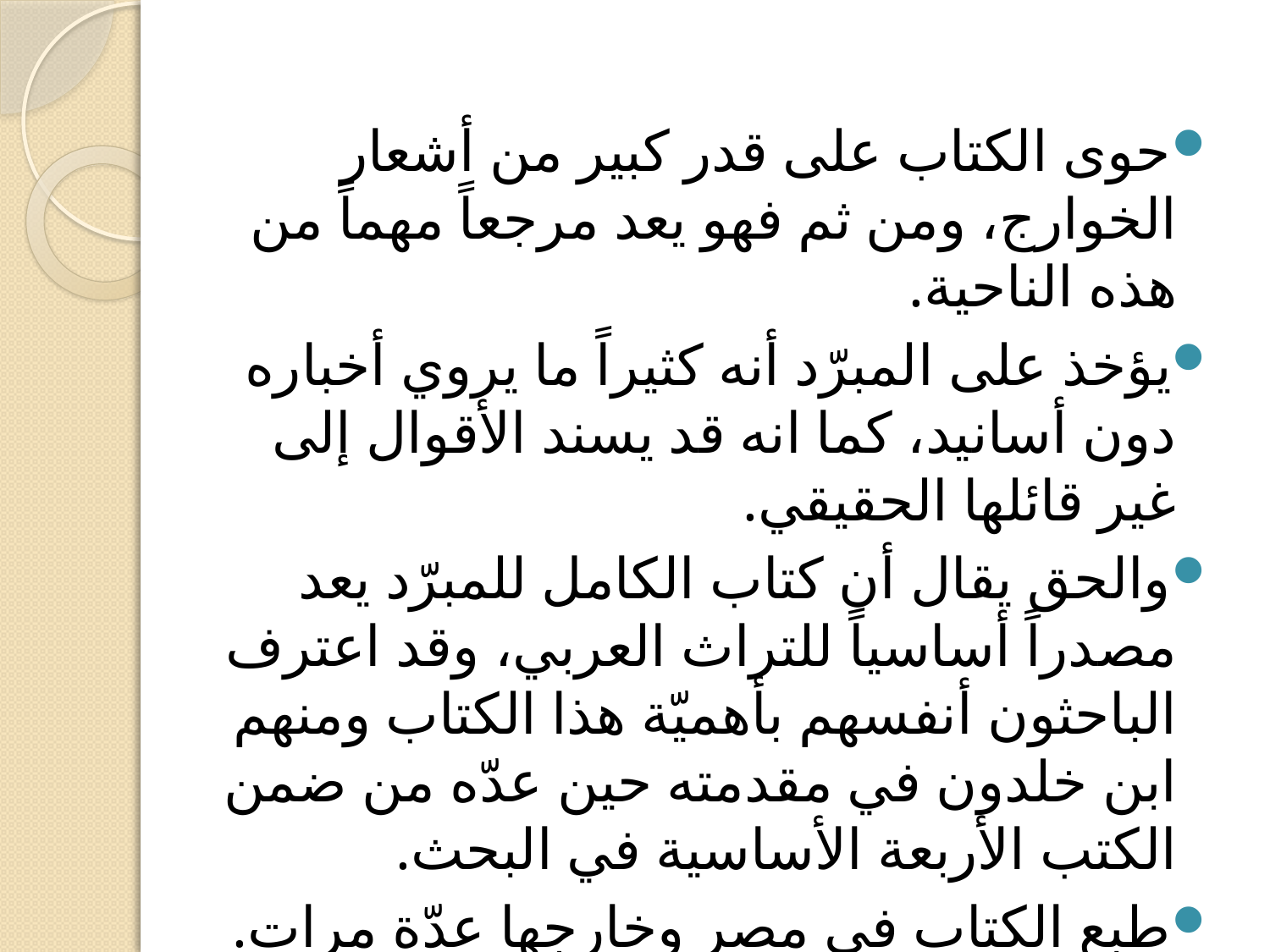

حوى الكتاب على قدر كبير من أشعار الخوارج، ومن ثم فهو يعد مرجعاً مهماً من هذه الناحية.
يؤخذ على المبرّد أنه كثيراً ما يروي أخباره دون أسانيد، كما انه قد يسند الأقوال إلى غير قائلها الحقيقي.
والحق يقال أن كتاب الكامل للمبرّد يعد مصدراً أساسياً للتراث العربي، وقد اعترف الباحثون أنفسهم بأهميّة هذا الكتاب ومنهم ابن خلدون في مقدمته حين عدّه من ضمن الكتب الأربعة الأساسية في البحث.
طبع الكتاب في مصر وخارجها عدّة مرات.